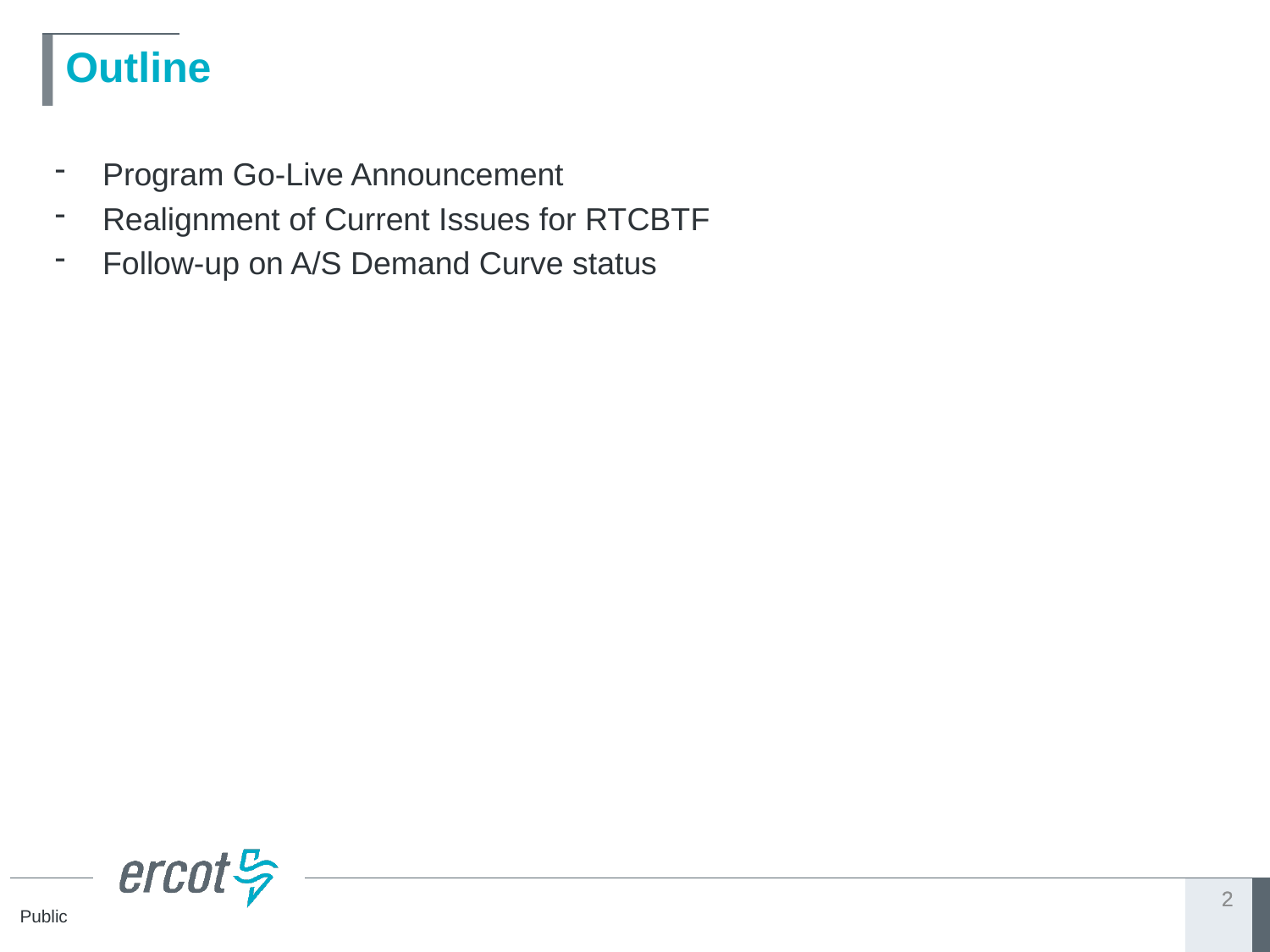

# Outline
Program Go-Live Announcement
Realignment of Current Issues for RTCBTF
Follow-up on A/S Demand Curve status

2